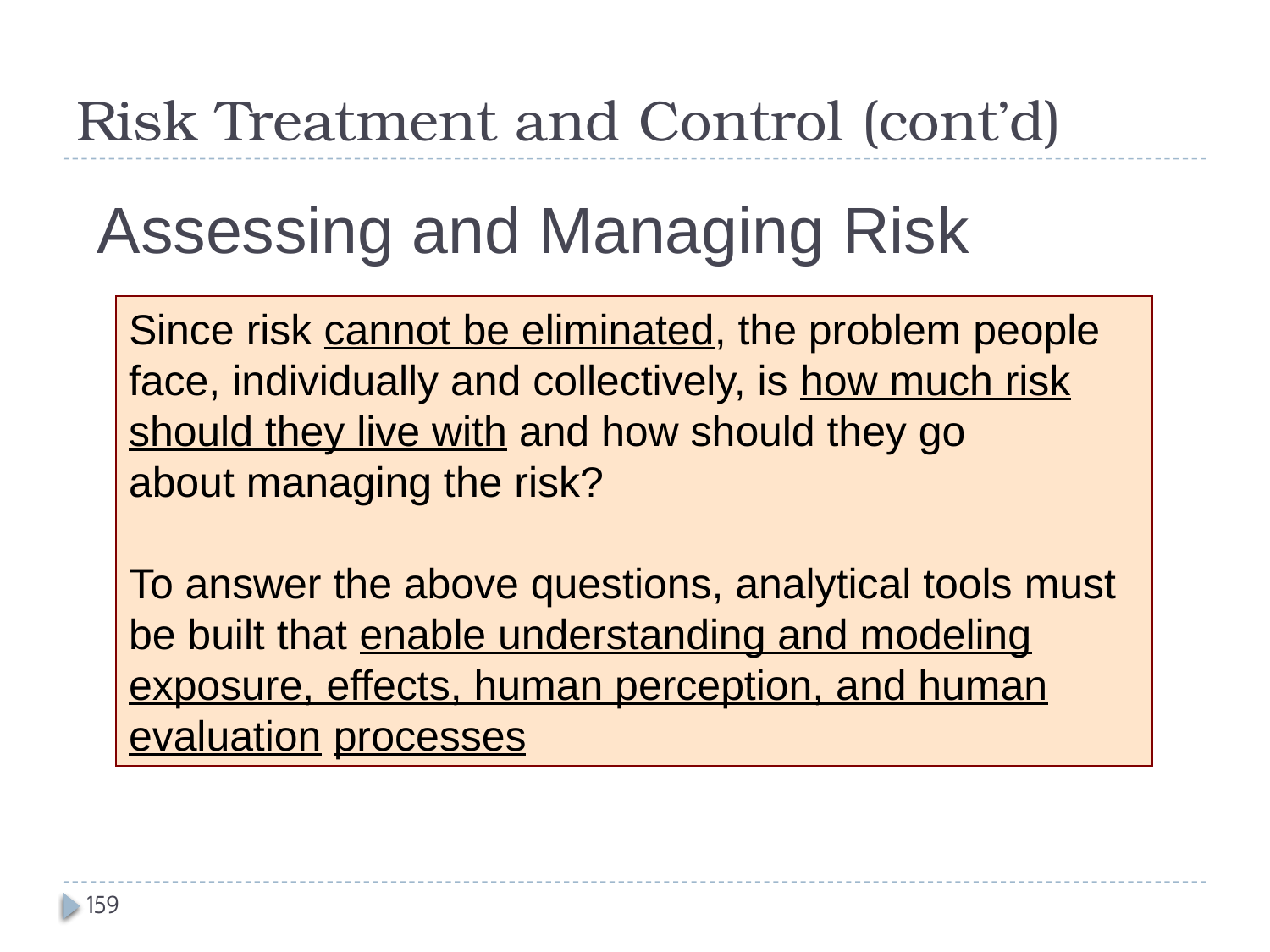

# Risk Treatment and Control (cont’d)
Assessing and Managing Risk
Since risk cannot be eliminated, the problem people face, individually and collectively, is how much risk should they live with and how should they go
about managing the risk?

To answer the above questions, analytical tools must be built that enable understanding and modeling exposure, effects, human perception, and human evaluation processes
159